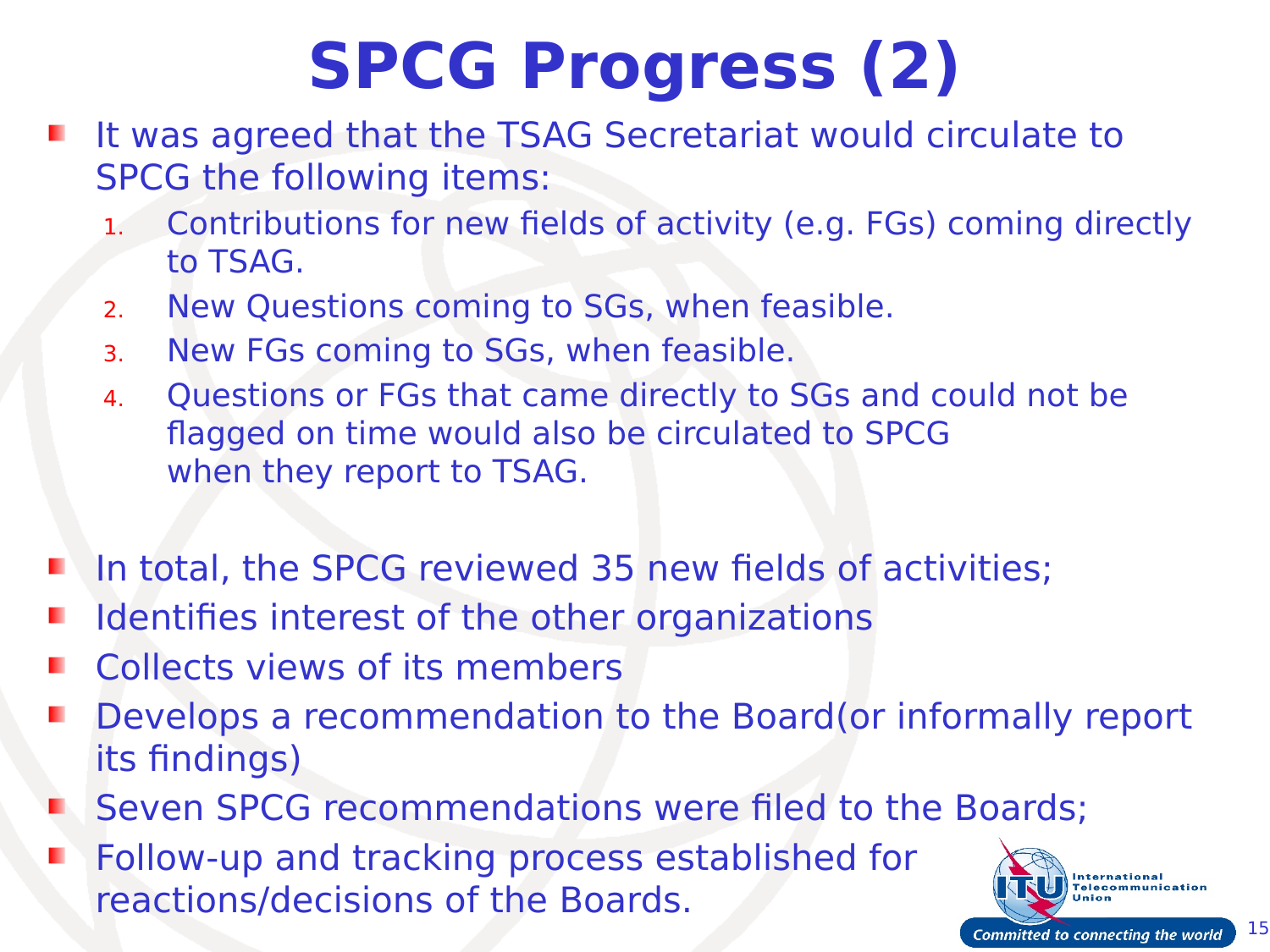

# SPCG Progress (2)
It was agreed that the TSAG Secretariat would circulate to SPCG the following items:
Contributions for new fields of activity (e.g. FGs) coming directly to TSAG.
New Questions coming to SGs, when feasible.
New FGs coming to SGs, when feasible.
Questions or FGs that came directly to SGs and could not be flagged on time would also be circulated to SPCG
when they report to TSAG.

In total, the SPCG reviewed 35 new fields of activities;
Identifies interest of the other organizations
Collects views of its members
Develops a recommendation to the Board(or informally report its findings)
Seven SPCG recommendations were filed to the Boards;
Follow-up and tracking process established for reactions/decisions of the Boards.
15